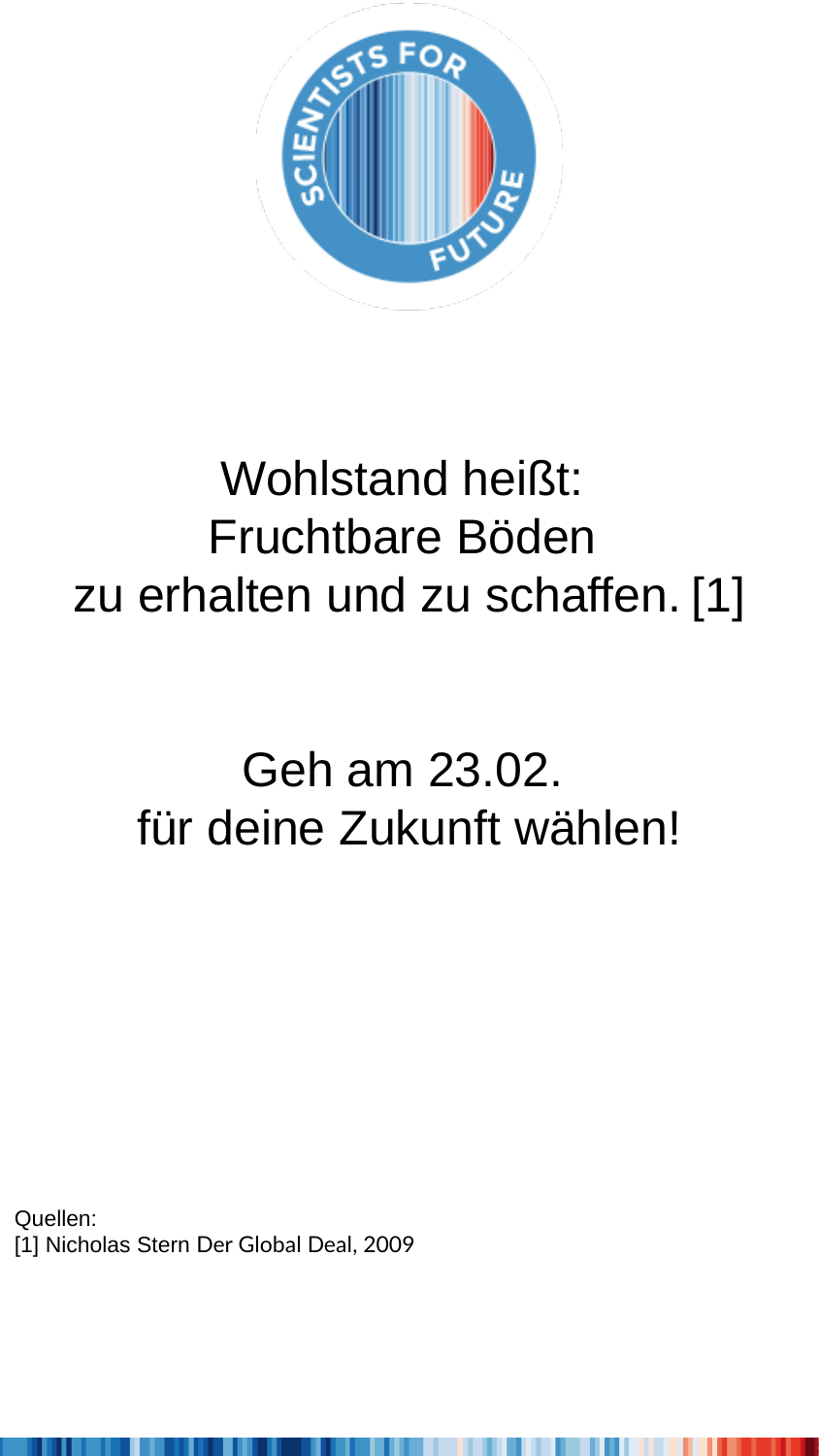

Wohlstand heißt:
Fruchtbare Böden
zu erhalten und zu schaffen. [1]

Geh am 23.02.
für deine Zukunft wählen!
Quellen:
[1] Nicholas Stern Der Global Deal, 2009